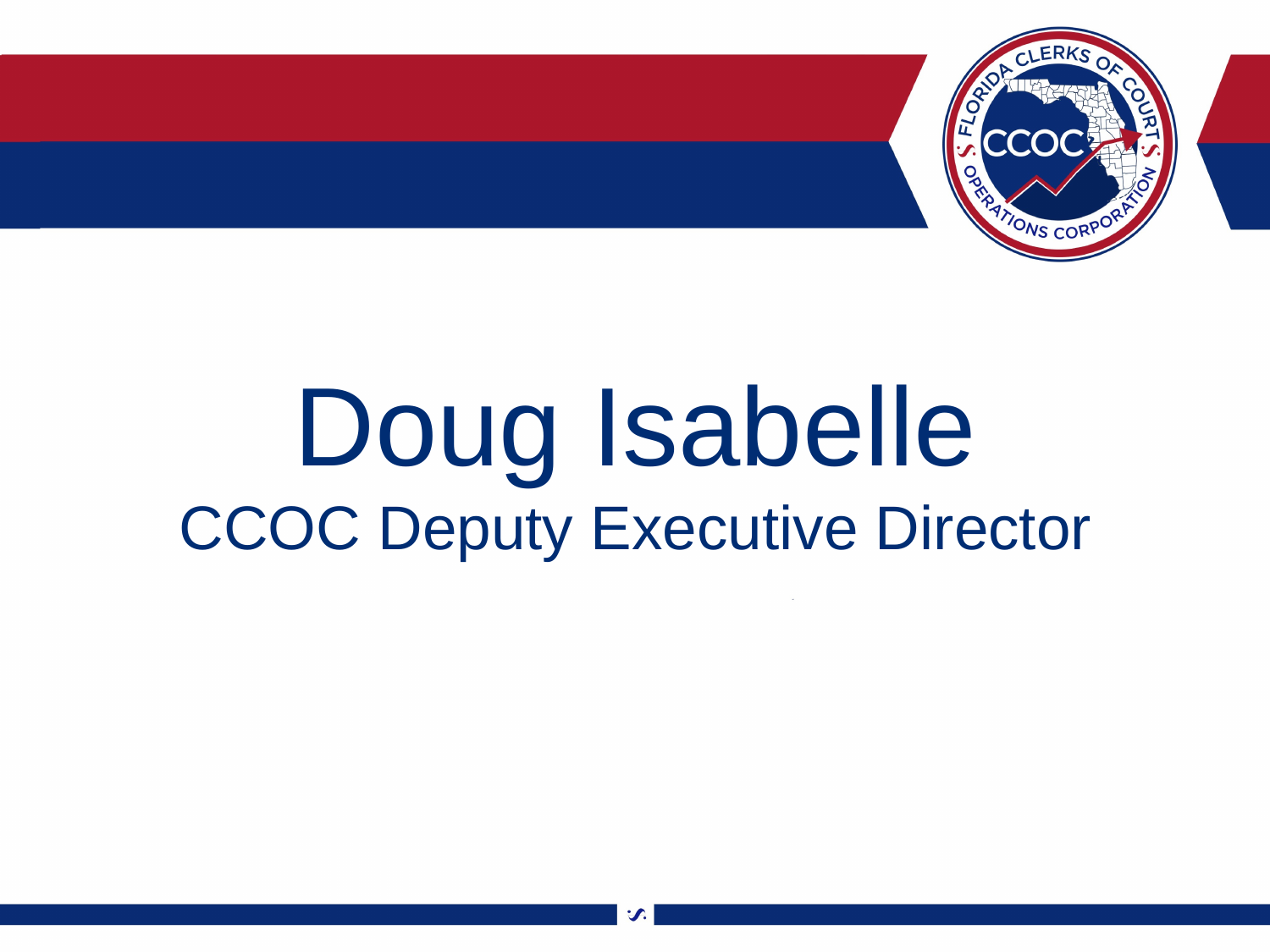

# Doug Isabelle CCOC Deputy Executive Director